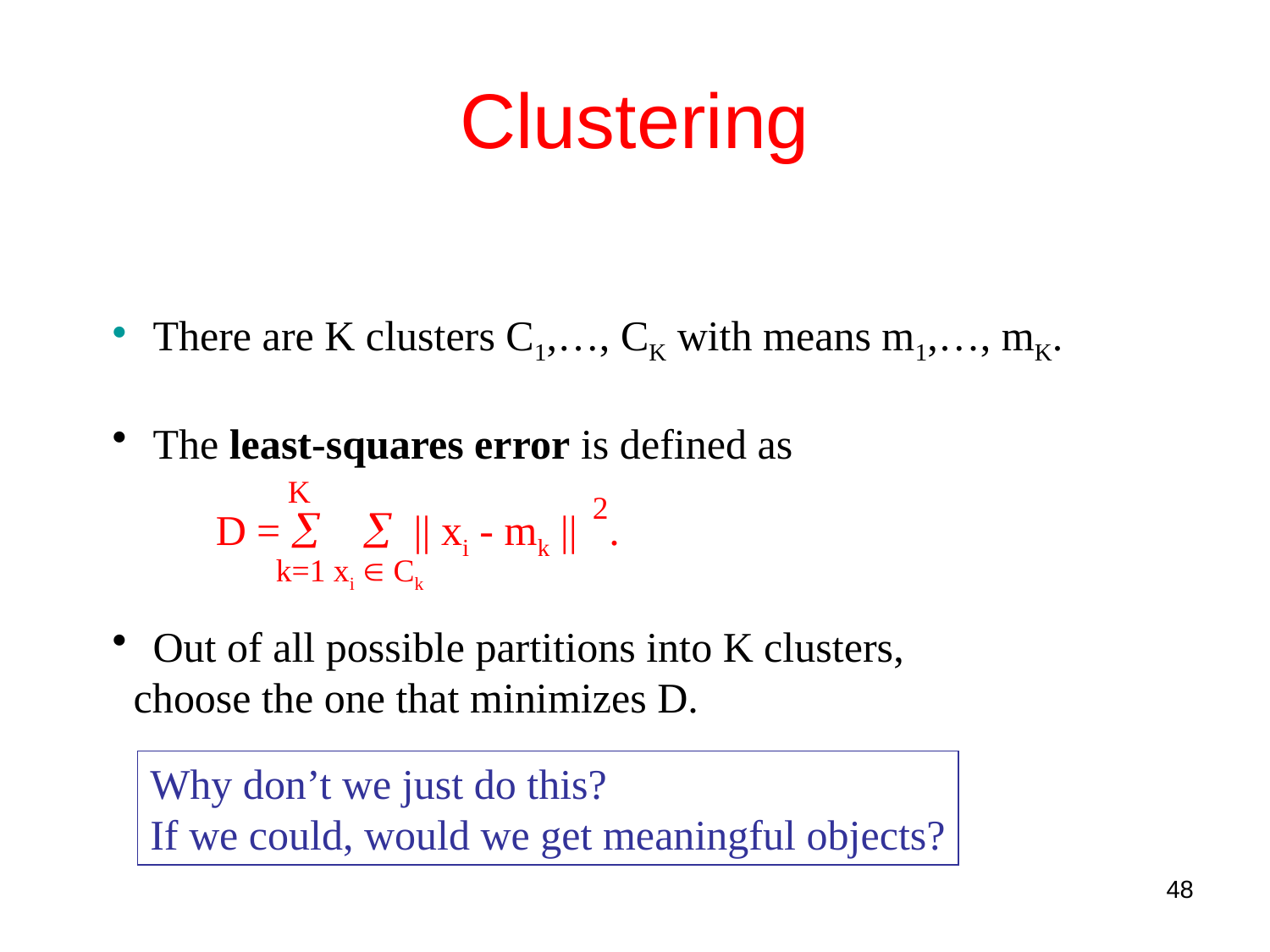

# Clustering
 There are K clusters C1,…, CK with means m1,…, mK.

 The least-squares error is defined as

 Out of all possible partitions into K clusters,
  choose the one that minimizes D.
K
2
D = ∑    ∑  || xi - mk ||   .
k=1 xi ∈ Ck
Why don’t we just do this?
If we could, would we get meaningful objects?
48